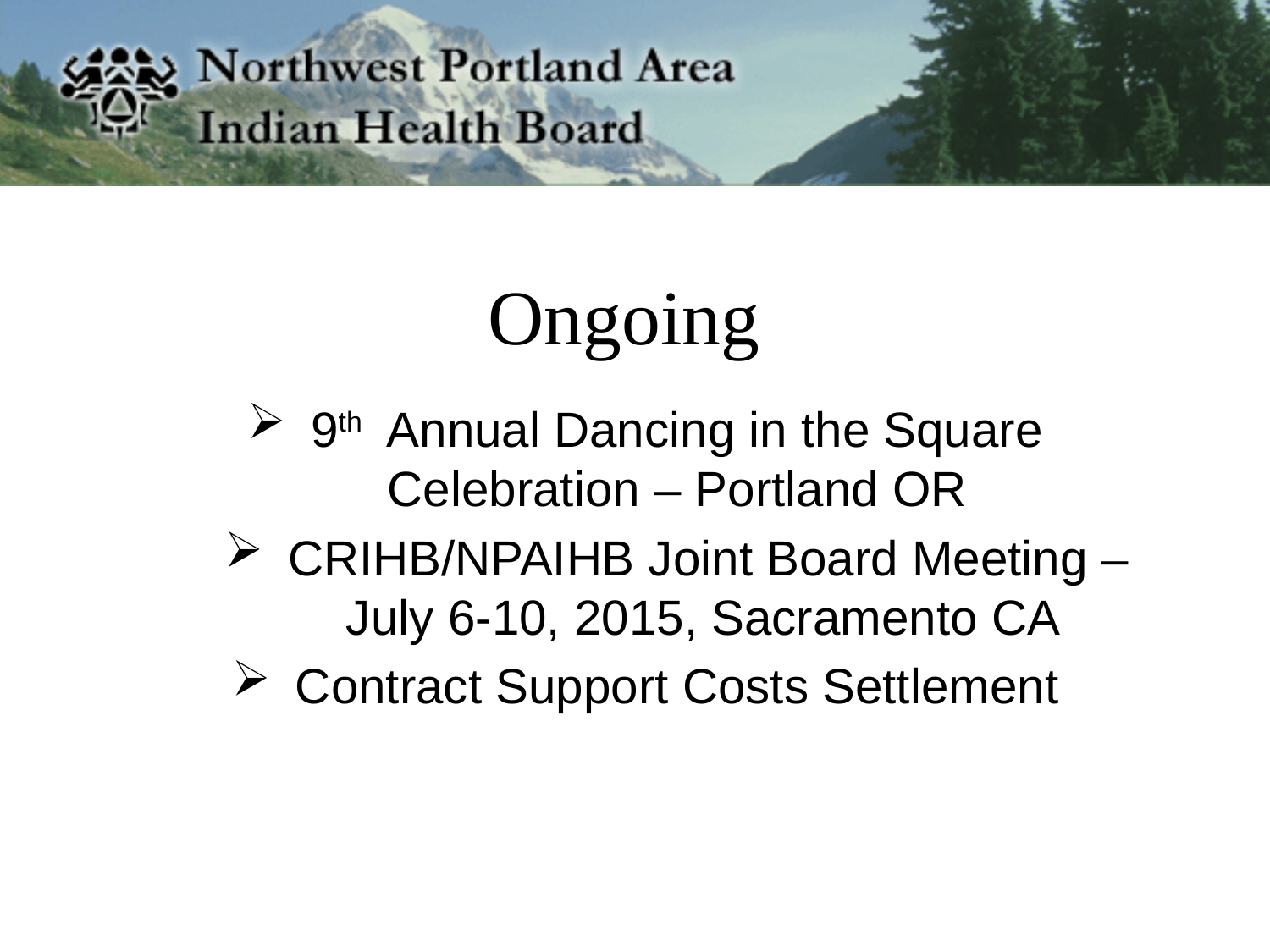

# Ongoing
9th  Annual Dancing in the Square Celebration – Portland OR
CRIHB/NPAIHB Joint Board Meeting – July 6-10, 2015, Sacramento CA
Contract Support Costs Settlement